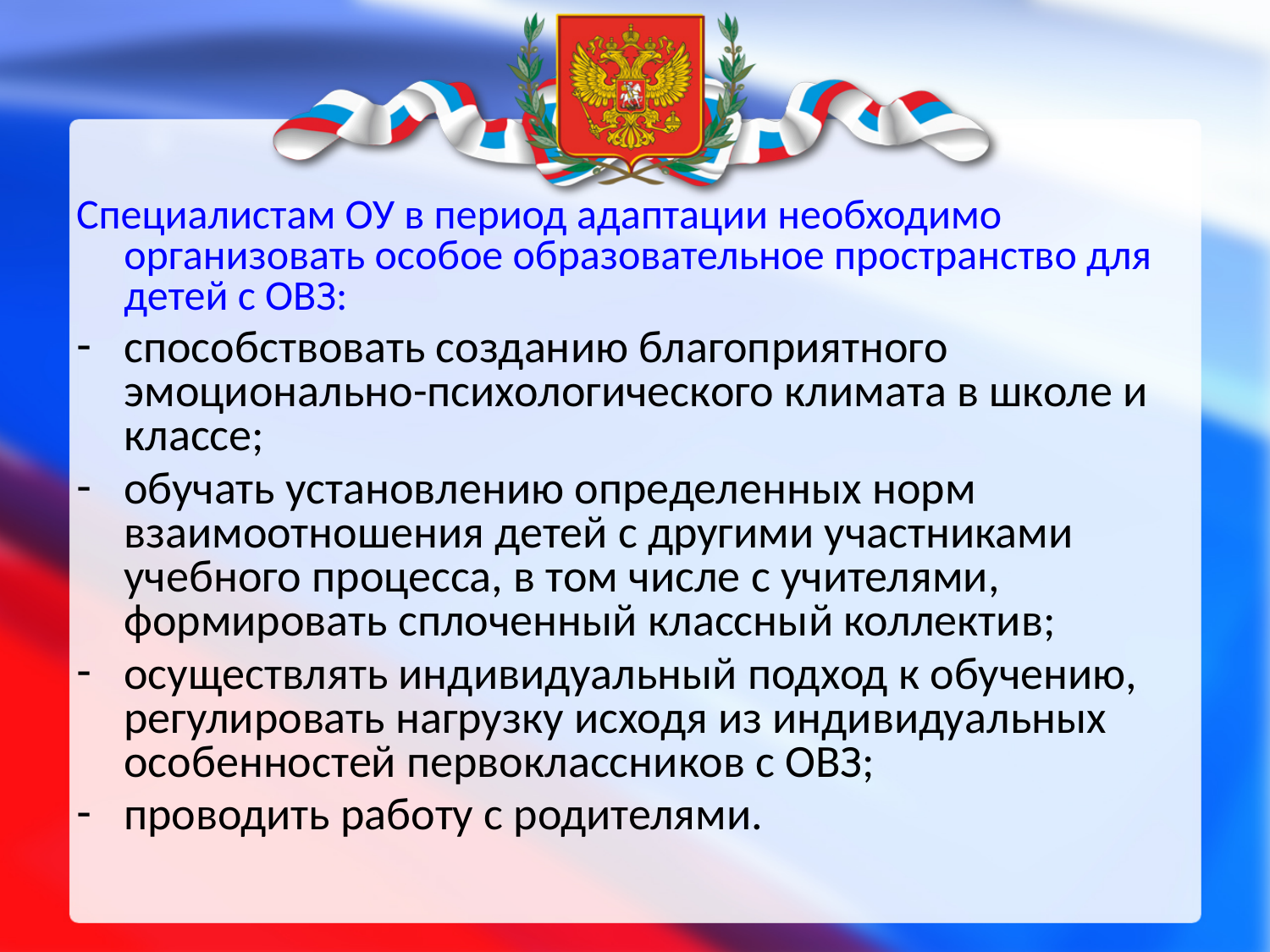

Специалистам ОУ в период адаптации необходимо организовать особое образовательное пространство для детей с ОВЗ:
способствовать созданию благоприятного эмоционально-психологического климата в школе и классе;
обучать установлению определенных норм взаимоотношения детей с другими участниками учебного процесса, в том числе с учителями, формировать сплоченный классный коллектив;
осуществлять индивидуальный подход к обучению, регулировать нагрузку исходя из индивидуальных особенностей первоклассников с ОВЗ;
проводить работу с родителями.